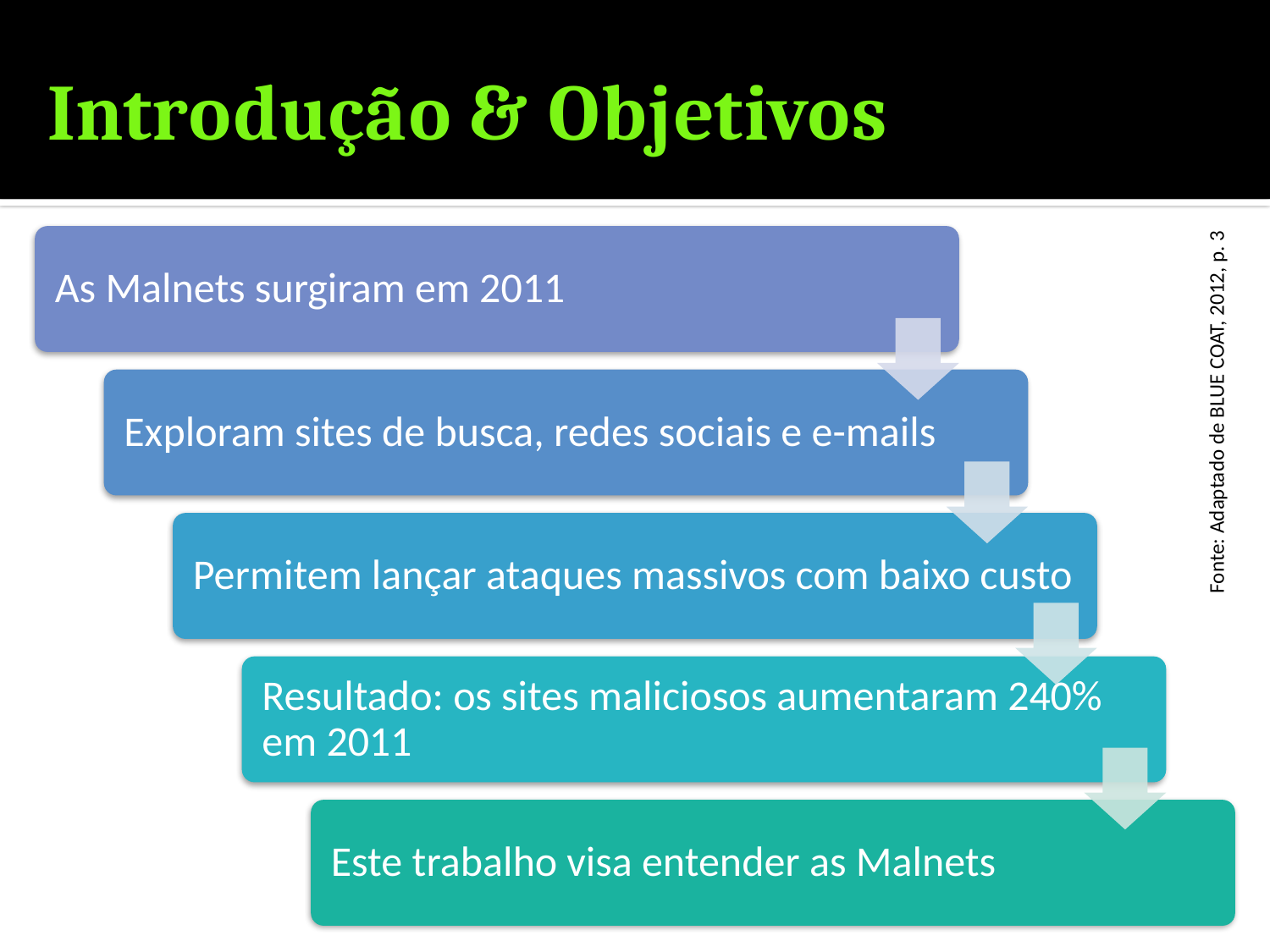

# Introdução & Objetivos
As Malnets surgiram em 2011
Exploram sites de busca, redes sociais e e-mails
Permitem lançar ataques massivos com baixo custo
Resultado: os sites maliciosos aumentaram 240% em 2011
Este trabalho visa entender as Malnets

Fonte: Adaptado de BLUE COAT, 2012, p. 3